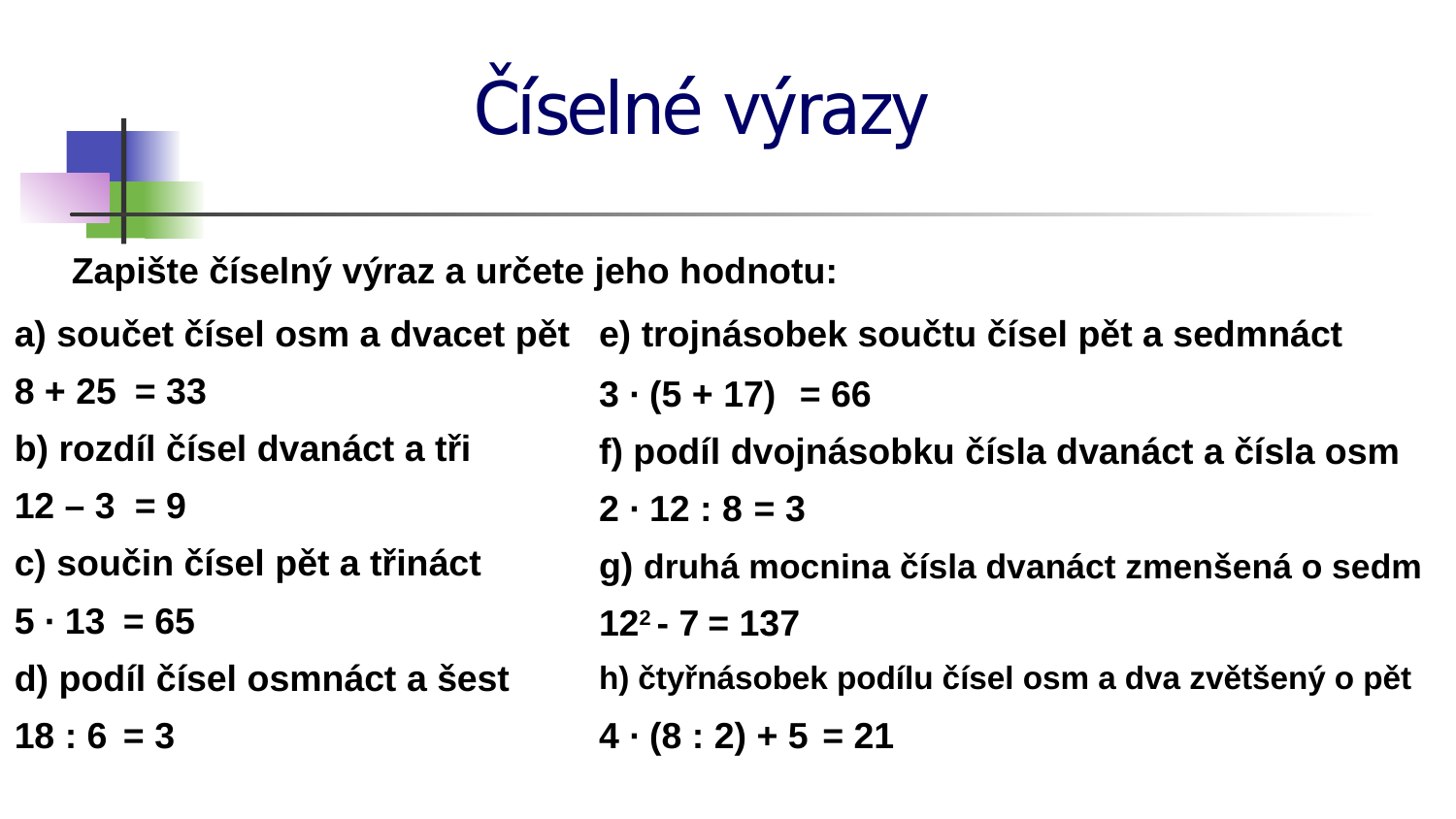

# Číselné výrazy
Zapište číselný výraz a určete jeho hodnotu:
a) součet čísel osm a dvacet pět
e) trojnásobek součtu čísel pět a sedmnáct
8 + 25
= 33
3 ∙ (5 + 17)
= 66
b) rozdíl čísel dvanáct a tři
f) podíl dvojnásobku čísla dvanáct a čísla osm
12 – 3
= 9
2 ∙ 12 : 8
= 3
c) součin čísel pět a třináct
g) druhá mocnina čísla dvanáct zmenšená o sedm
5 ∙ 13
= 65
122 - 7
= 137
d) podíl čísel osmnáct a šest
h) čtyřnásobek podílu čísel osm a dva zvětšený o pět
18 : 6
= 3
4 ∙ (8 : 2) + 5
= 21